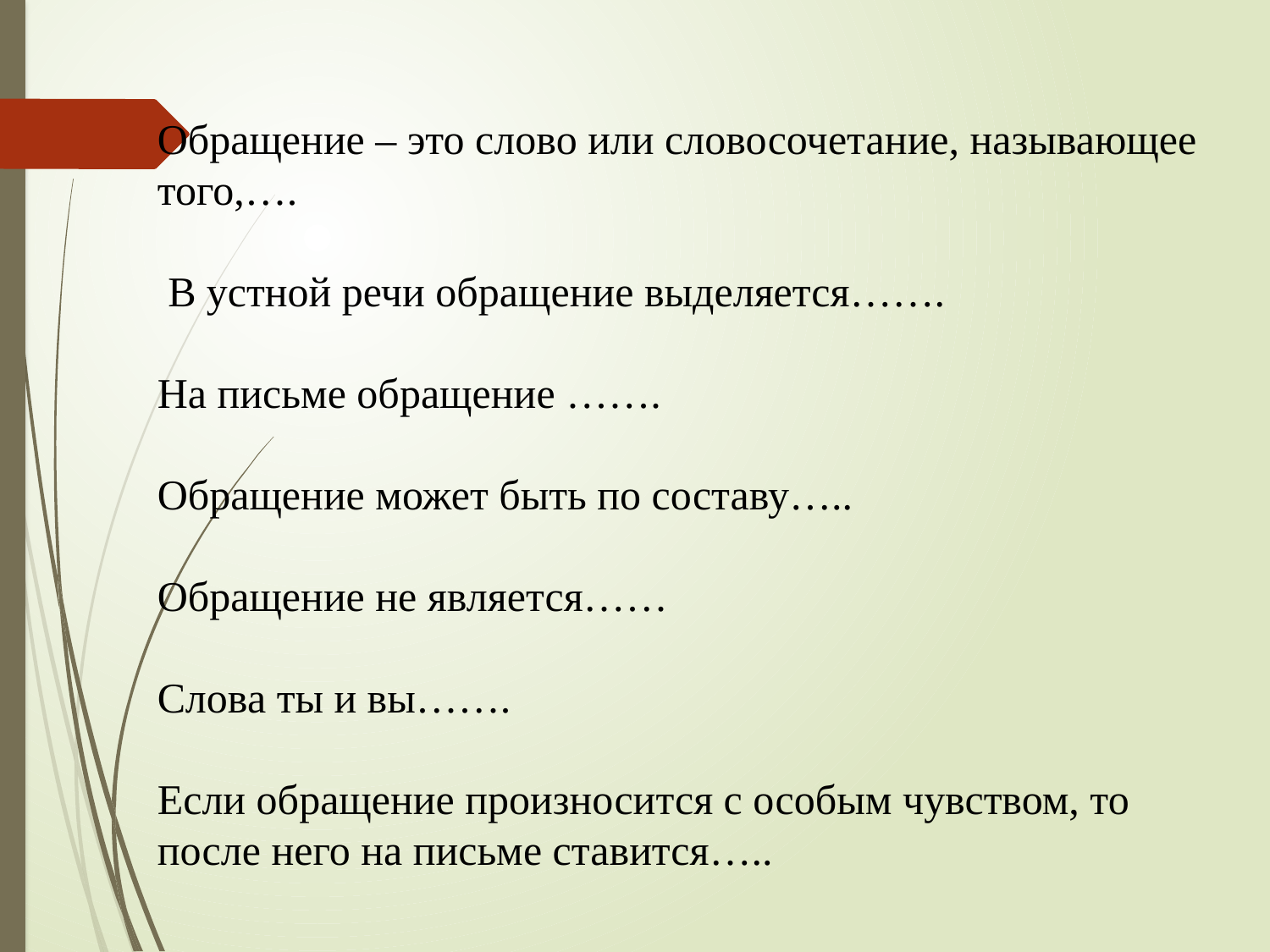

#
Обращение – это слово или словосочетание, называющее того,….

 В устной речи обращение выделяется…….

На письме обращение …….

Обращение может быть по составу…..

Обращение не является……

Слова ты и вы…….

Если обращение произносится с особым чувством, то после него на письме ставится…..